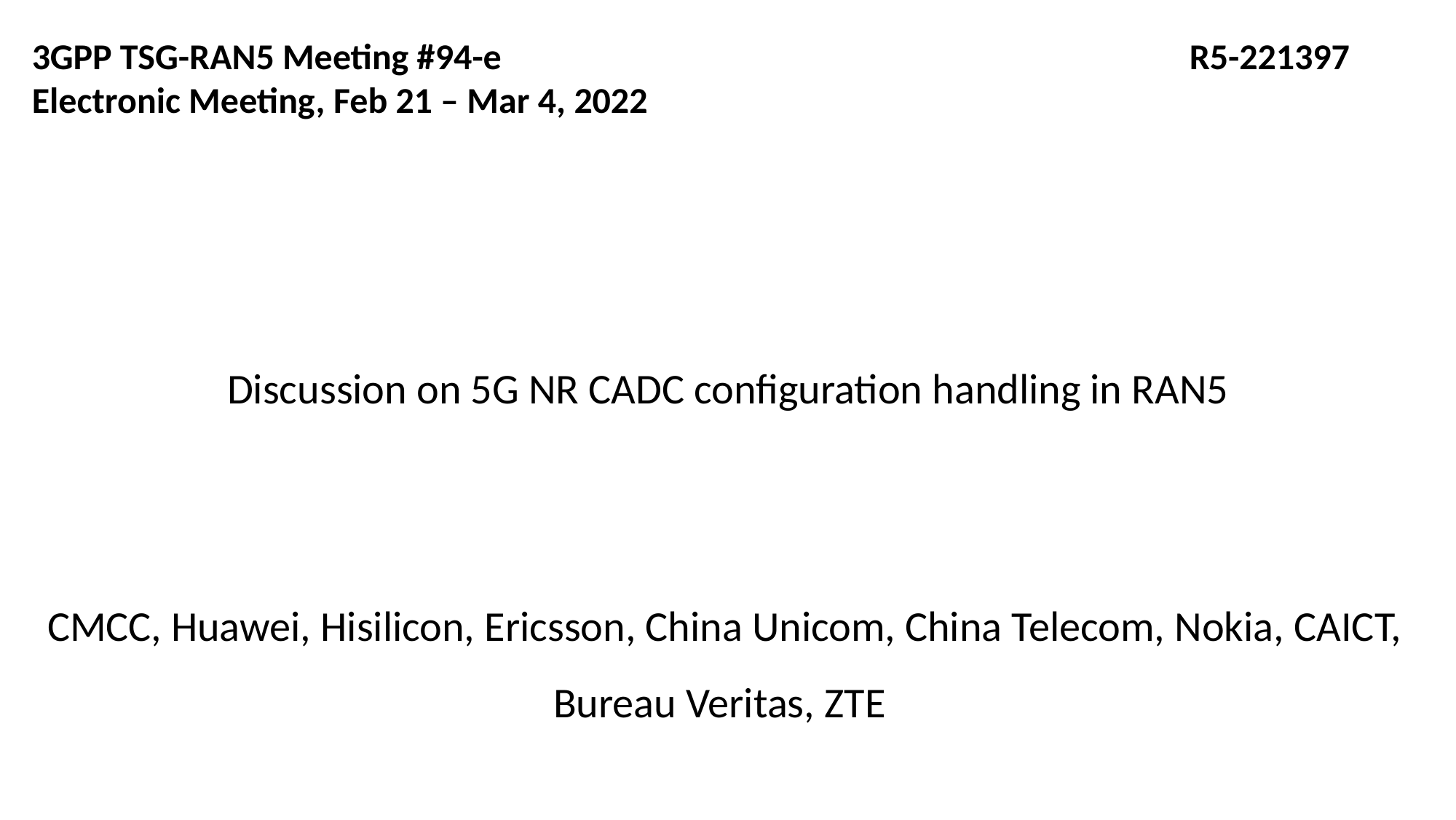

3GPP TSG-RAN5 Meeting #94-e 						        R5-221397
Electronic Meeting, Feb 21 – Mar 4, 2022
# Discussion on 5G NR CADC configuration handling in RAN5
CMCC, Huawei, Hisilicon, Ericsson, China Unicom, China Telecom, Nokia, CAICT, Bureau Veritas, ZTE